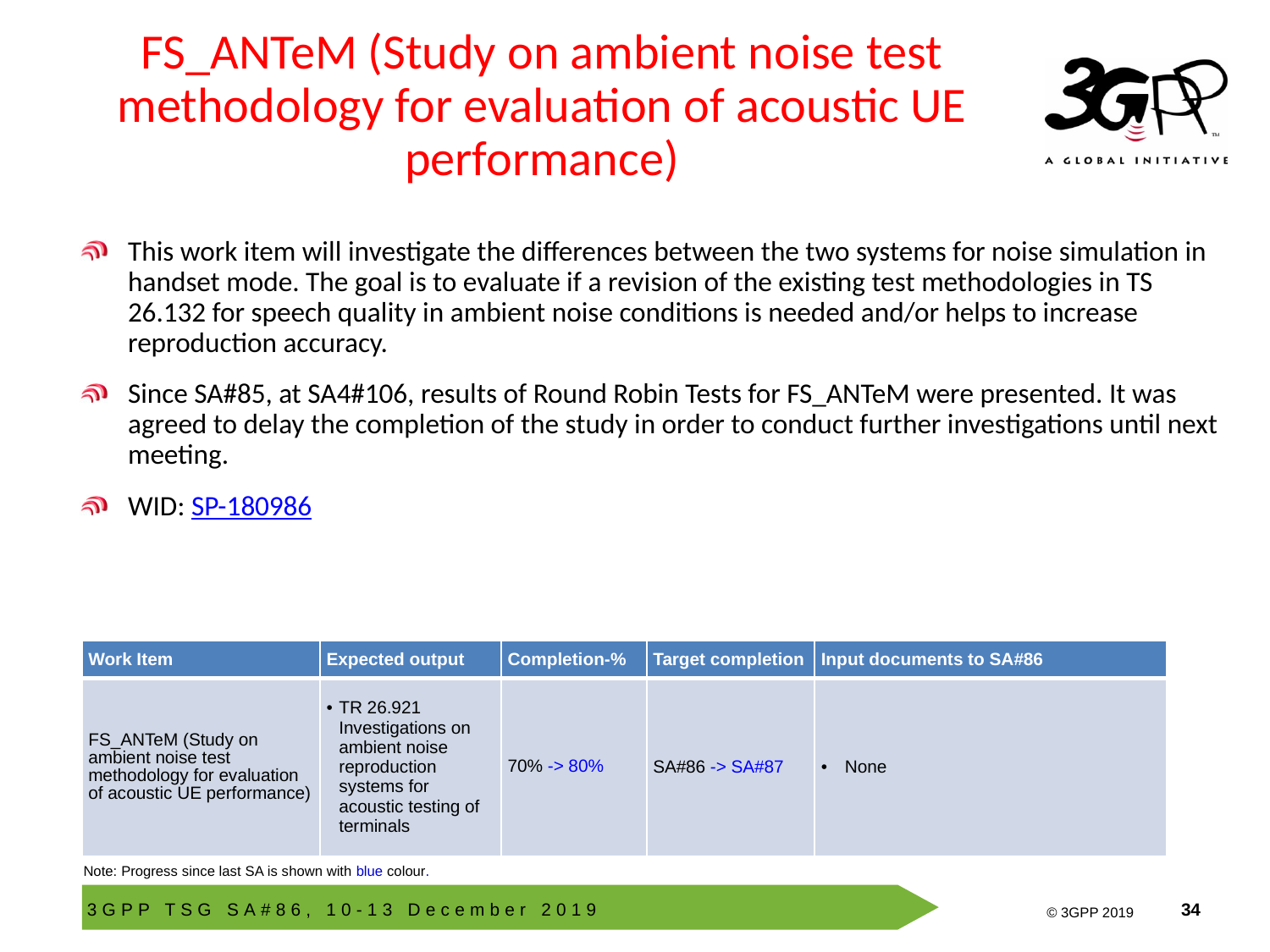

# FS_ANTeM (Study on ambient noise test methodology for evaluation of acoustic UE performance)
This work item will investigate the differences between the two systems for noise simulation in handset mode. The goal is to evaluate if a revision of the existing test methodologies in TS 26.132 for speech quality in ambient noise conditions is needed and/or helps to increase reproduction accuracy.
Since SA#85, at SA4#106, results of Round Robin Tests for FS_ANTeM were presented. It was agreed to delay the completion of the study in order to conduct further investigations until next meeting.
WID: SP-180986

| Work Item | Expected output | Completion-% | Target completion | Input documents to SA#86 |
| --- | --- | --- | --- | --- |
| FS\_ANTeM (Study on ambient noise test methodology for evaluation of acoustic UE performance) | TR 26.921 Investigations on ambient noise reproduction systems for acoustic testing of terminals | 70% -> 80% | SA#86 -> SA#87 | None |
Note: Progress since last SA is shown with blue colour.